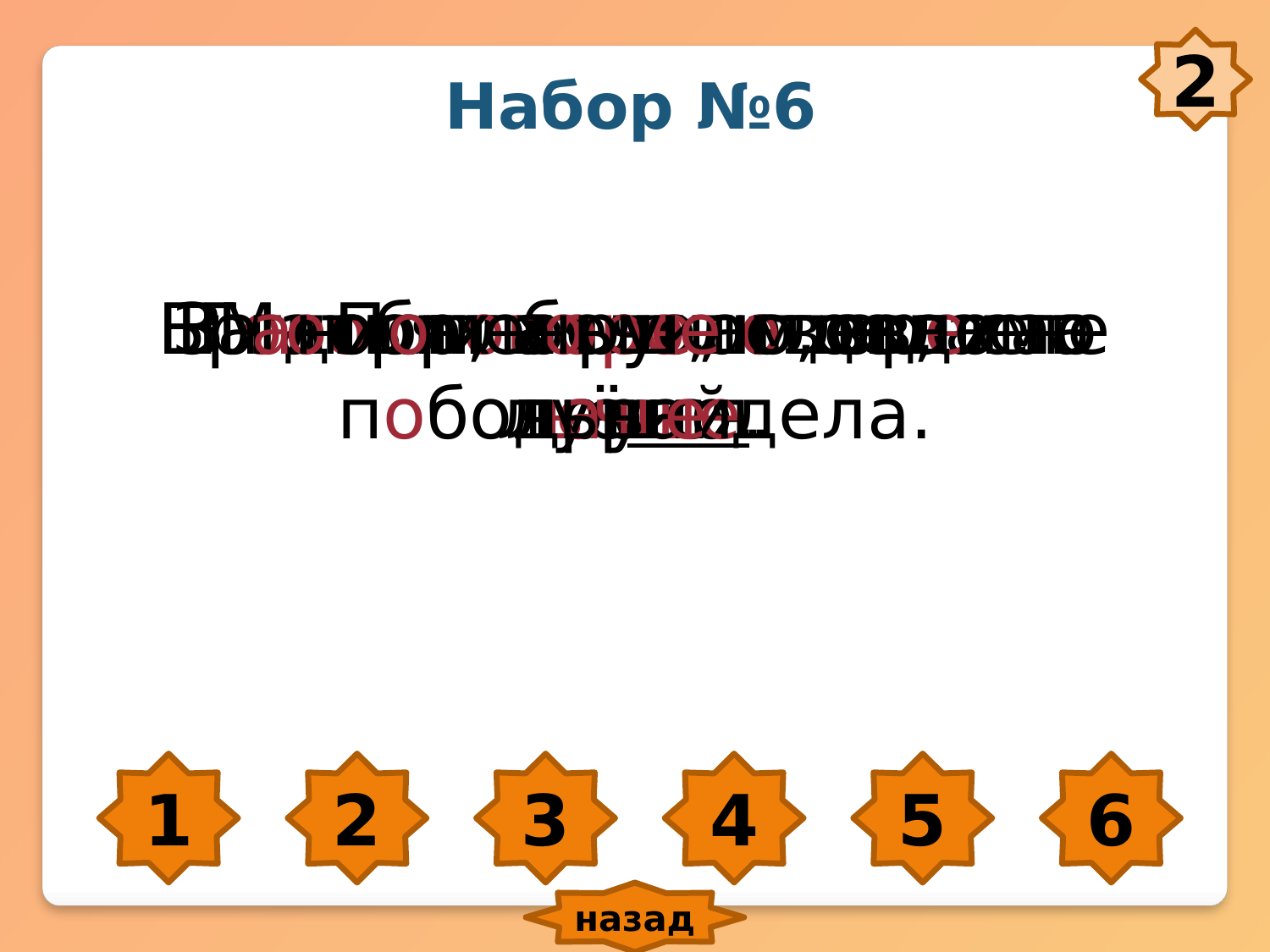

2
Набор №6
Говорит бело, а делает черно.
Мать плачет, что река льётся.
За доброго человека сто рук.
В гостях хорошо, а дома лучше.
Бранись, а рукам воли не давай.
Поменьше слов, побольше дела.
1
2
3
4
5
6
назад